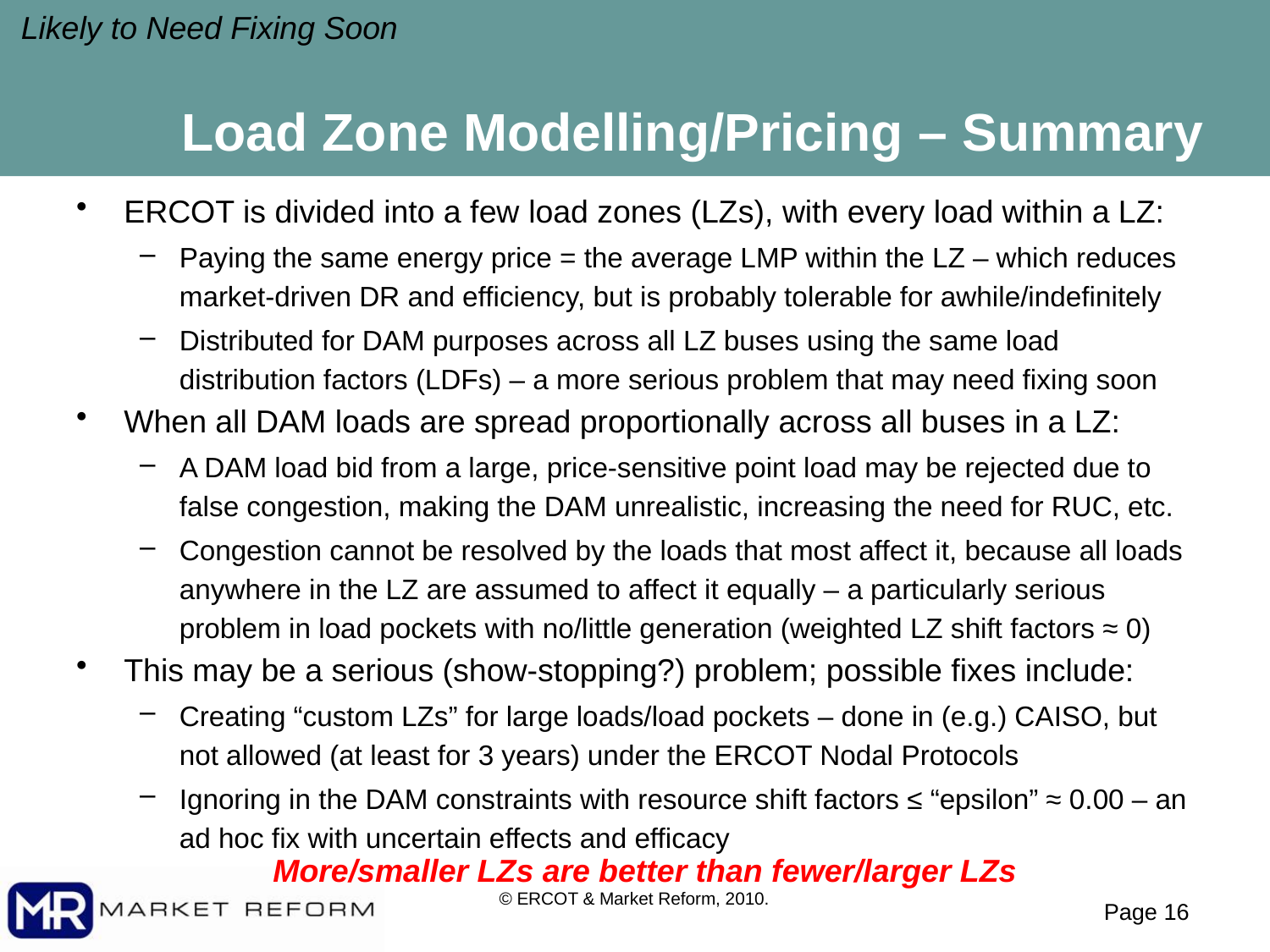

Likely to Need Fixing Soon
# Load Zone Modelling/Pricing – Summary
ERCOT is divided into a few load zones (LZs), with every load within a LZ:
Paying the same energy price = the average LMP within the LZ – which reduces market-driven DR and efficiency, but is probably tolerable for awhile/indefinitely
Distributed for DAM purposes across all LZ buses using the same load distribution factors (LDFs) – a more serious problem that may need fixing soon
When all DAM loads are spread proportionally across all buses in a LZ:
A DAM load bid from a large, price-sensitive point load may be rejected due to false congestion, making the DAM unrealistic, increasing the need for RUC, etc.
Congestion cannot be resolved by the loads that most affect it, because all loads anywhere in the LZ are assumed to affect it equally – a particularly serious problem in load pockets with no/little generation (weighted LZ shift factors ≈ 0)
This may be a serious (show-stopping?) problem; possible fixes include:
Creating “custom LZs” for large loads/load pockets – done in (e.g.) CAISO, but not allowed (at least for 3 years) under the ERCOT Nodal Protocols
Ignoring in the DAM constraints with resource shift factors ≤ “epsilon” ≈ 0.00 – an ad hoc fix with uncertain effects and efficacy
More/smaller LZs are better than fewer/larger LZs
© ERCOT & Market Reform, 2010.
Page 16